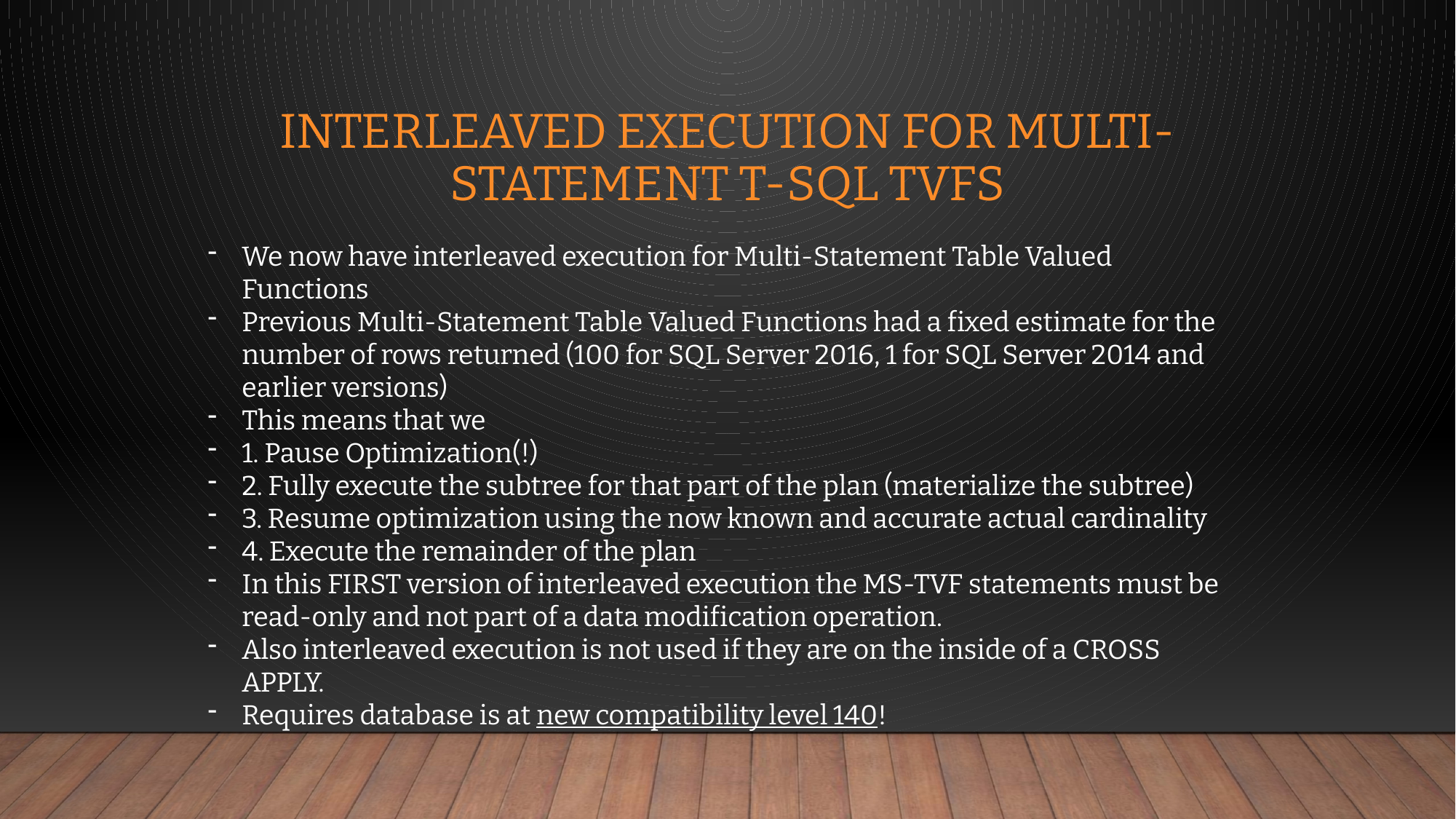

# Interleaved Execution for multi-statement T-SQL TVFs
We now have interleaved execution for Multi-Statement Table Valued Functions
Previous Multi-Statement Table Valued Functions had a fixed estimate for the number of rows returned (100 for SQL Server 2016, 1 for SQL Server 2014 and earlier versions)
This means that we
1. Pause Optimization(!)
2. Fully execute the subtree for that part of the plan (materialize the subtree)
3. Resume optimization using the now known and accurate actual cardinality
4. Execute the remainder of the plan
In this FIRST version of interleaved execution the MS-TVF statements must be read-only and not part of a data modification operation.
Also interleaved execution is not used if they are on the inside of a CROSS APPLY.
Requires database is at new compatibility level 140!